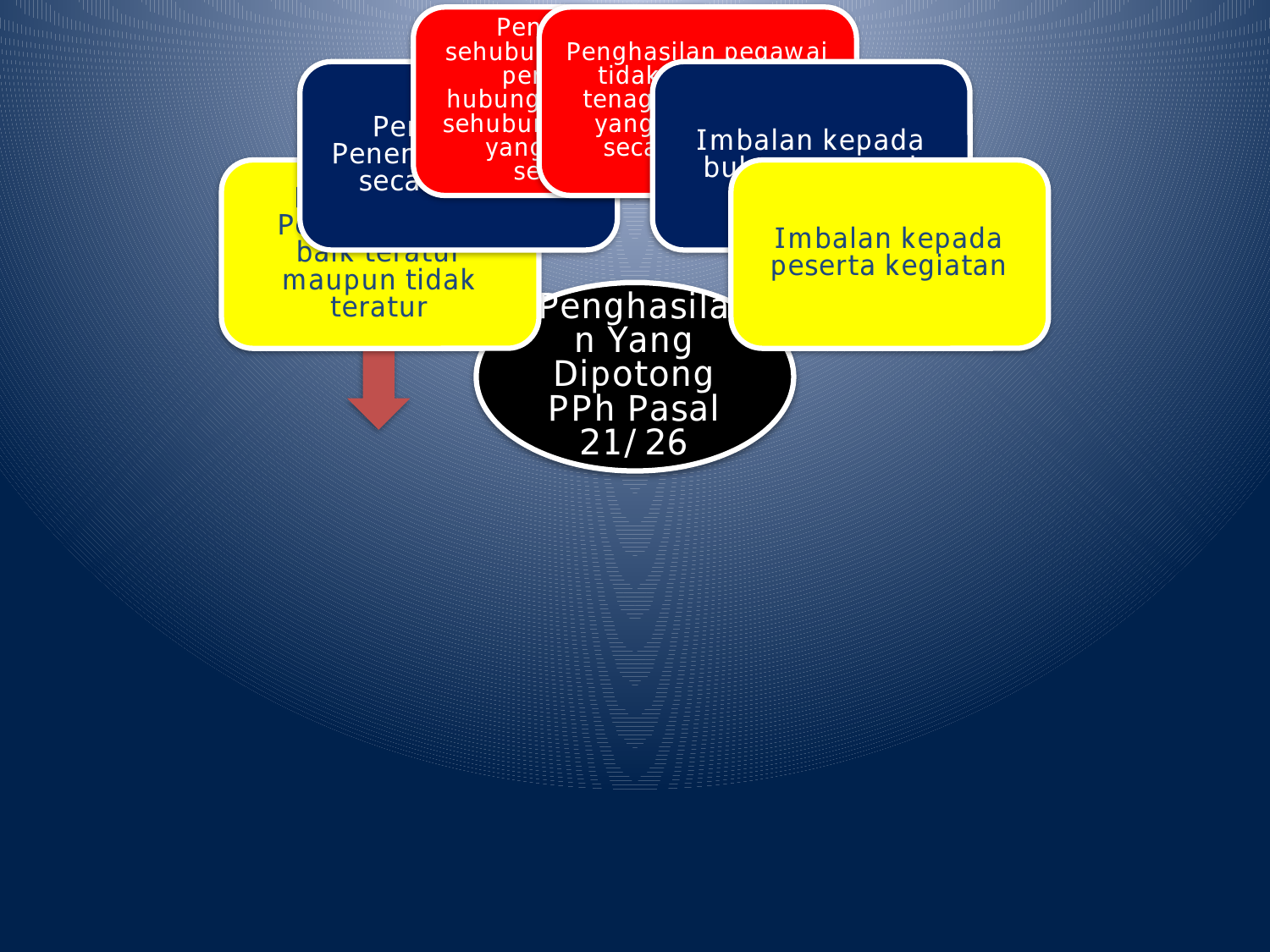

Penghasilan Yang Dipotong PPh Pasal 21/26
Penghasilan Pegawai Tetap baik teratur maupun tidak teratur
Imbalan kepada peserta kegiatan